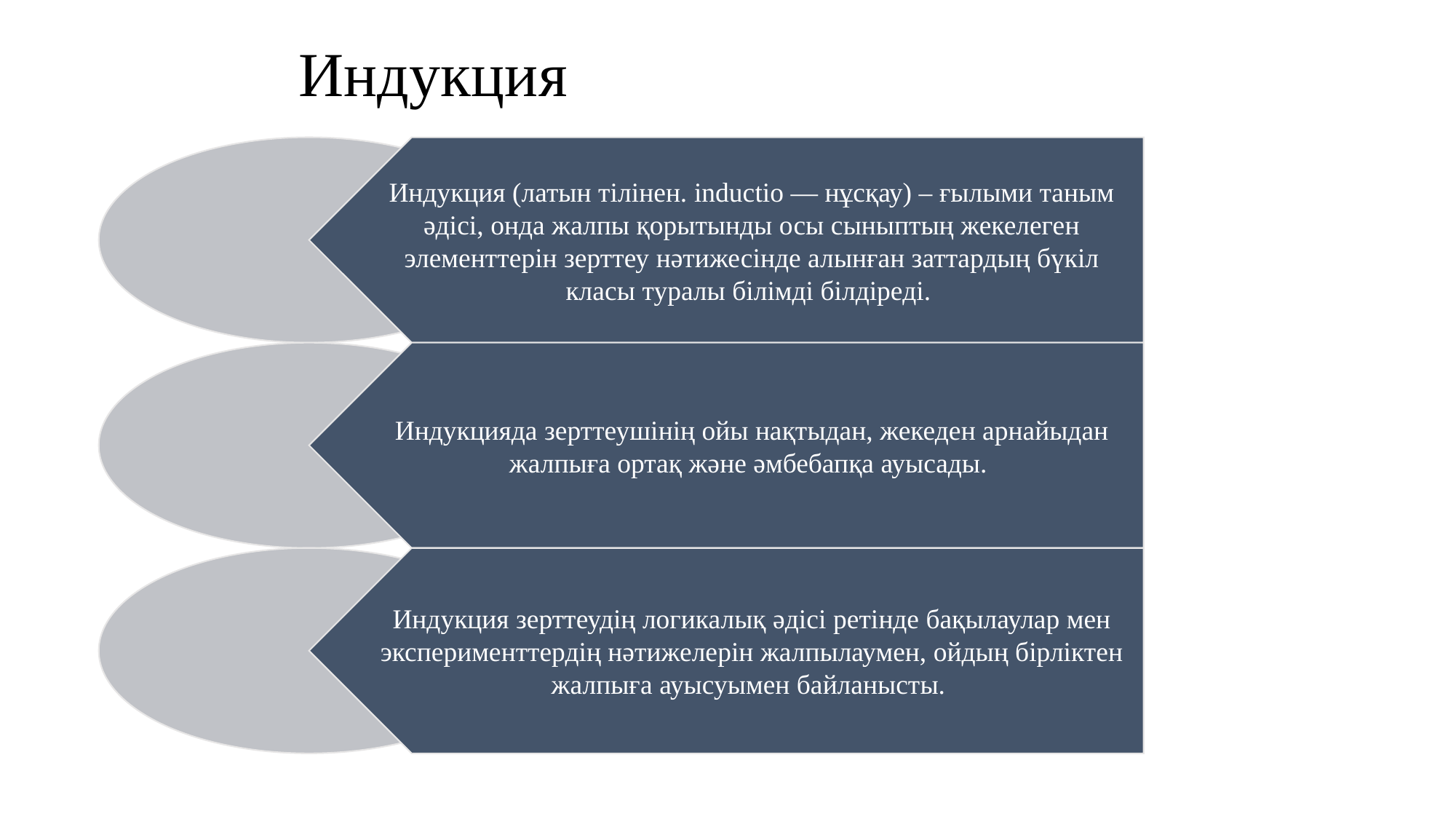

# Индукция
Индукция (латын тілінен. inductio — нұсқау) – ғылыми таным әдісі, онда жалпы қорытынды осы сыныптың жекелеген элементтерін зерттеу нәтижесінде алынған заттардың бүкіл класы туралы білімді білдіреді.
Индукцияда зерттеушінің ойы нақтыдан, жекеден арнайыдан жалпыға ортақ және әмбебапқа ауысады.
Индукция зерттеудің логикалық әдісі ретінде бақылаулар мен эксперименттердің нәтижелерін жалпылаумен, ойдың бірліктен жалпыға ауысуымен байланысты.